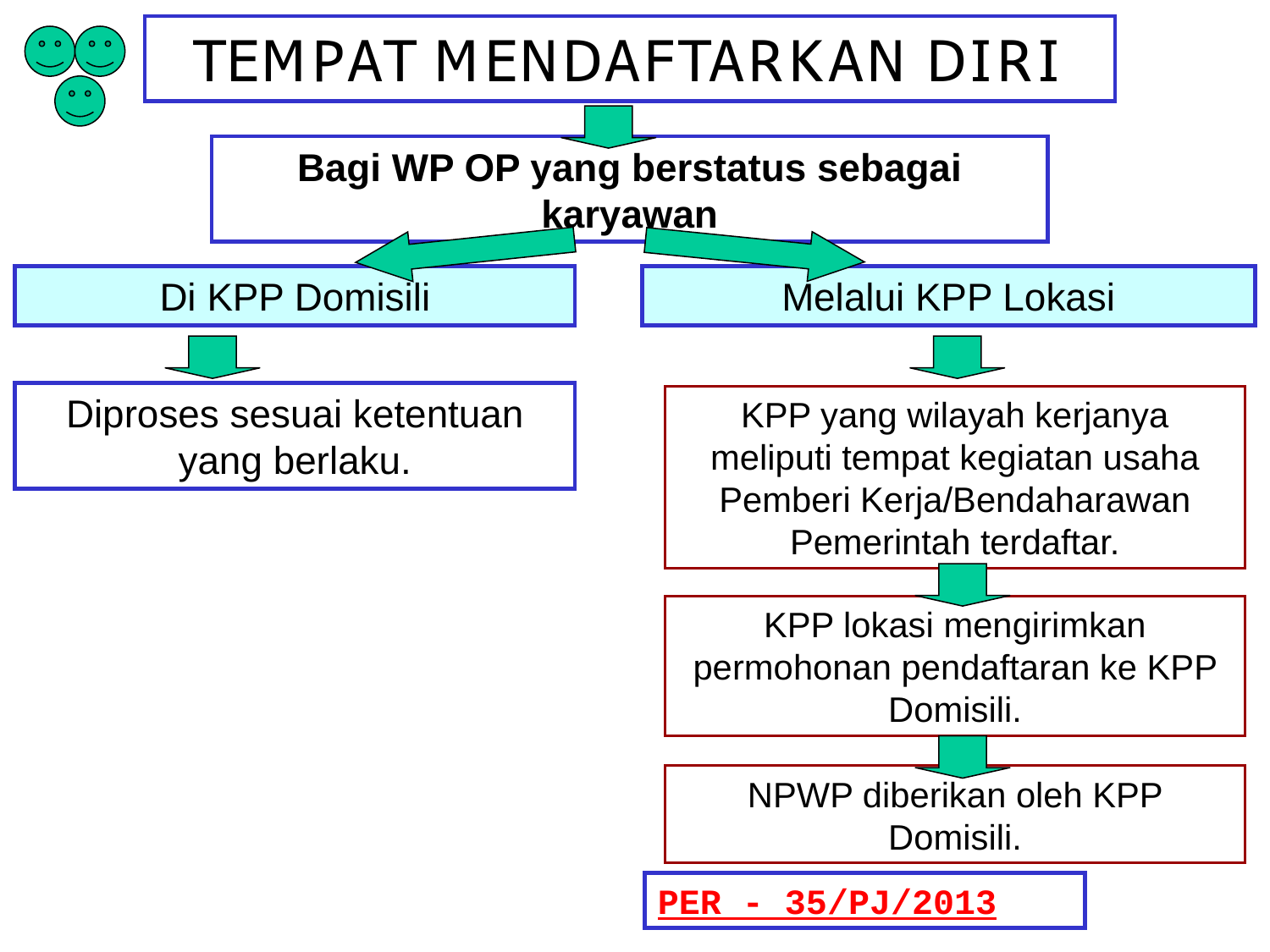

# TEMPAT MENDAFTARKAN DIRI

Bagi WP OP yang berstatus sebagai karyawan

Di KPP Domisili
Melalui KPP Lokasi

Diproses sesuai ketentuan yang berlaku.
KPP yang wilayah kerjanya meliputi tempat kegiatan usaha Pemberi Kerja/Bendaharawan Pemerintah terdaftar.

KPP lokasi mengirimkan permohonan pendaftaran ke KPP Domisili.

NPWP diberikan oleh KPP Domisili.
PER - 35/PJ/2013